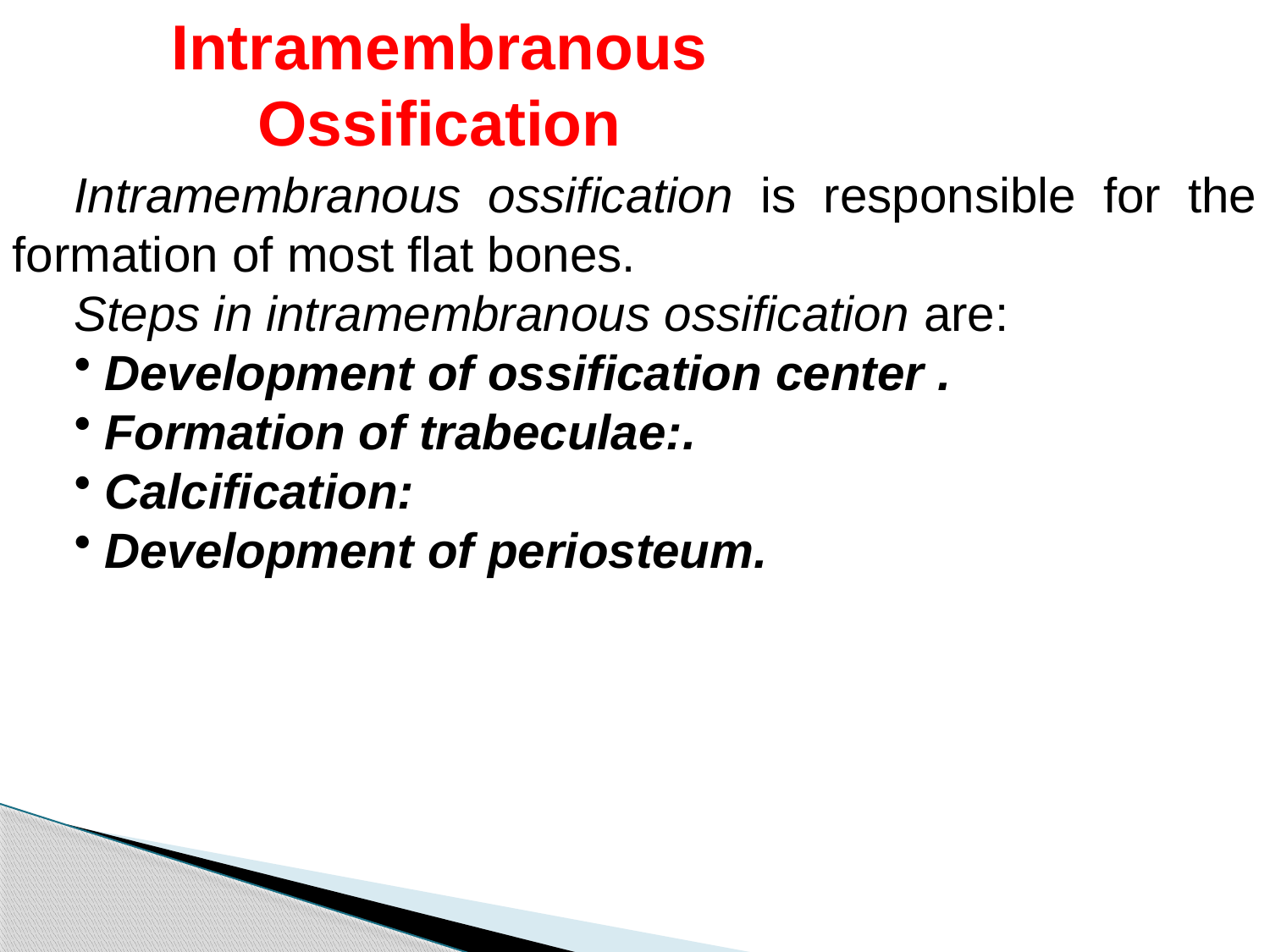

Intramembranous Ossification
Intramembranous ossification is responsible for the formation of most flat bones.
Steps in intramembranous ossification are:
Development of ossification center .
Formation of trabeculae:.
Calcification:
Development of periosteum.